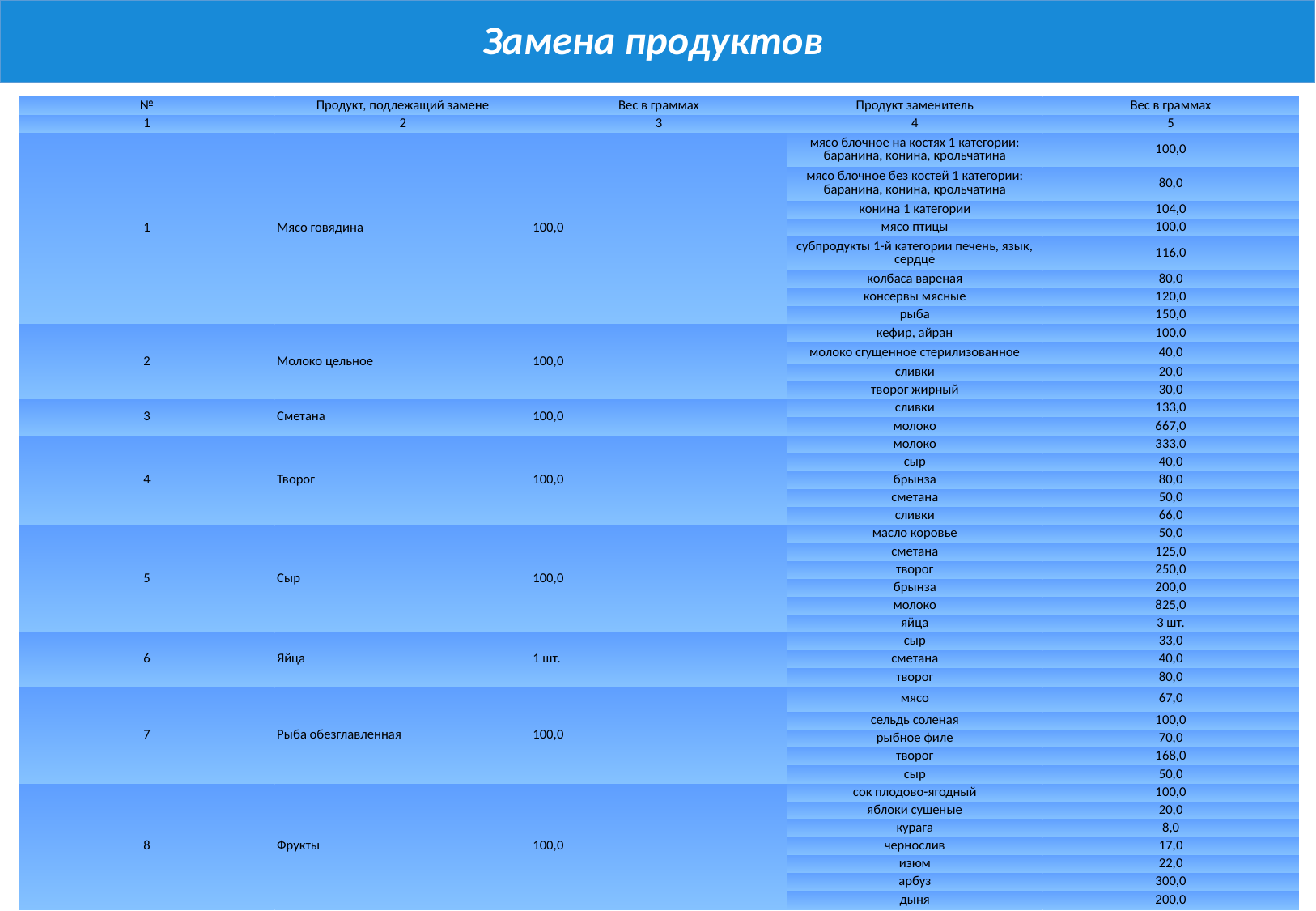

# Замена продуктов
| № | Продукт, подлежащий замене | Вес в граммах | Продукт заменитель | Вес в граммах |
| --- | --- | --- | --- | --- |
| 1 | 2 | 3 | 4 | 5 |
| 1 | Мясо говядина | 100,0 | мясо блочное на костях 1 категории: баранина, конина, крольчатина | 100,0 |
|  |  |  | мясо блочное без костей 1 категории: баранина, конина, крольчатина | 80,0 |
|  |  |  | конина 1 категории | 104,0 |
|  |  |  | мясо птицы | 100,0 |
|  |  |  | субпродукты 1-й категории печень, язык, сердце | 116,0 |
|  |  |  | колбаса вареная | 80,0 |
|  |  |  | консервы мясные | 120,0 |
|  |  |  | рыба | 150,0 |
| 2 | Молоко цельное | 100,0 | кефир, айран | 100,0 |
|  |  |  | молоко сгущенное стерилизованное | 40,0 |
|  |  |  | сливки | 20,0 |
|  |  |  | творог жирный | 30,0 |
| 3 | Сметана | 100,0 | сливки | 133,0 |
|  |  |  | молоко | 667,0 |
| 4 | Творог | 100,0 | молоко | 333,0 |
|  |  |  | сыр | 40,0 |
|  |  |  | брынза | 80,0 |
|  |  |  | сметана | 50,0 |
|  |  |  | сливки | 66,0 |
| 5 | Сыр | 100,0 | масло коровье | 50,0 |
|  |  |  | сметана | 125,0 |
|  |  |  | творог | 250,0 |
|  |  |  | брынза | 200,0 |
|  |  |  | молоко | 825,0 |
|  |  |  | яйца | 3 шт. |
| 6 | Яйца | 1 шт. | сыр | 33,0 |
|  |  |  | сметана | 40,0 |
|  |  |  | творог | 80,0 |
| 7 | Рыба обезглавленная | 100,0 | мясо | 67,0 |
|  |  |  | сельдь соленая | 100,0 |
|  |  |  | рыбное филе | 70,0 |
|  |  |  | творог | 168,0 |
|  |  |  | сыр | 50,0 |
| 8 | Фрукты | 100,0 | сок плодово-ягодный | 100,0 |
|  |  |  | яблоки сушеные | 20,0 |
|  |  |  | курага | 8,0 |
|  |  |  | чернослив | 17,0 |
|  |  |  | изюм | 22,0 |
|  |  |  | арбуз | 300,0 |
|  |  |  | дыня | 200,0 |
30